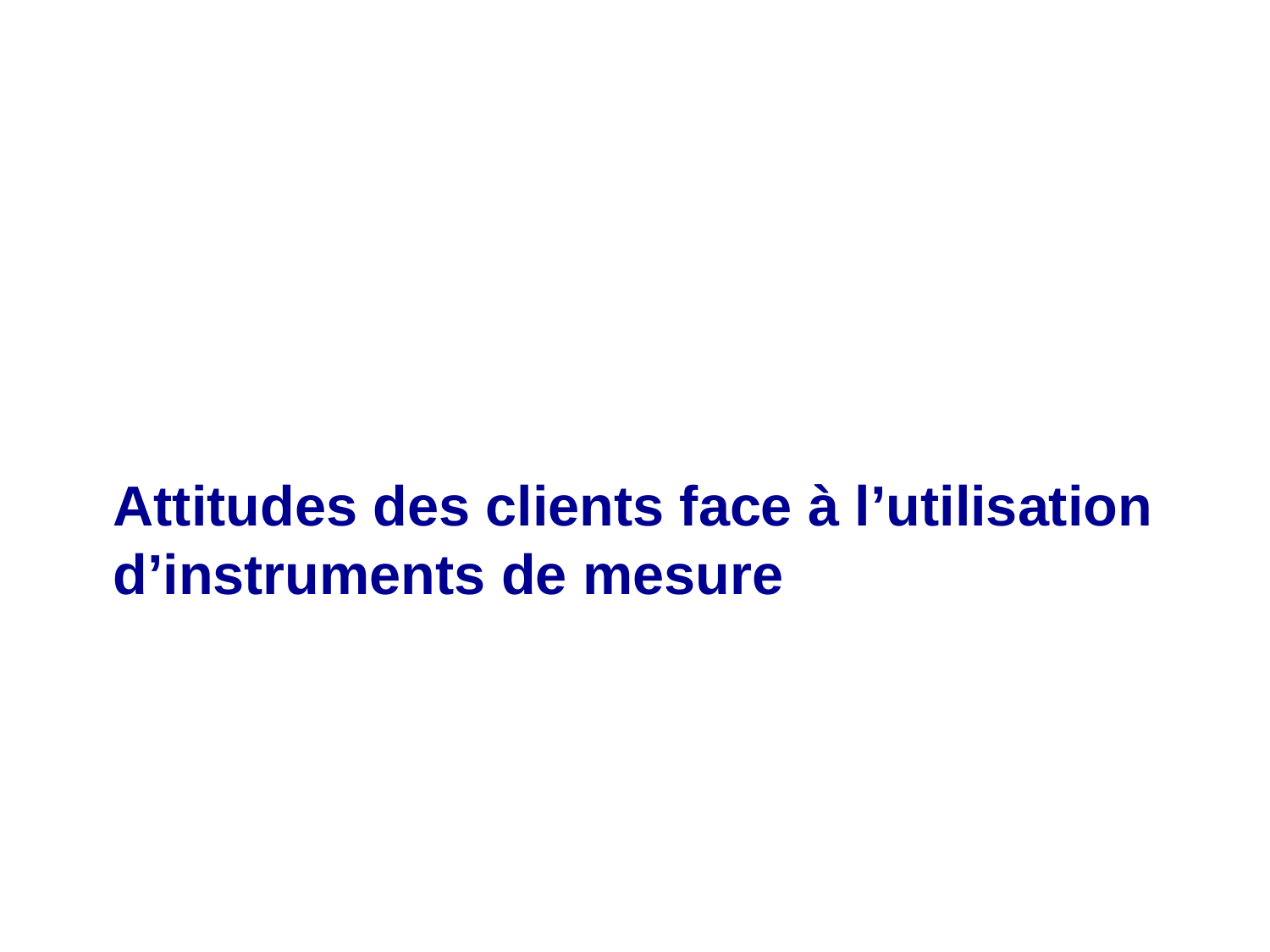

Attitudes des clients face à l’utilisation d’instruments de mesure